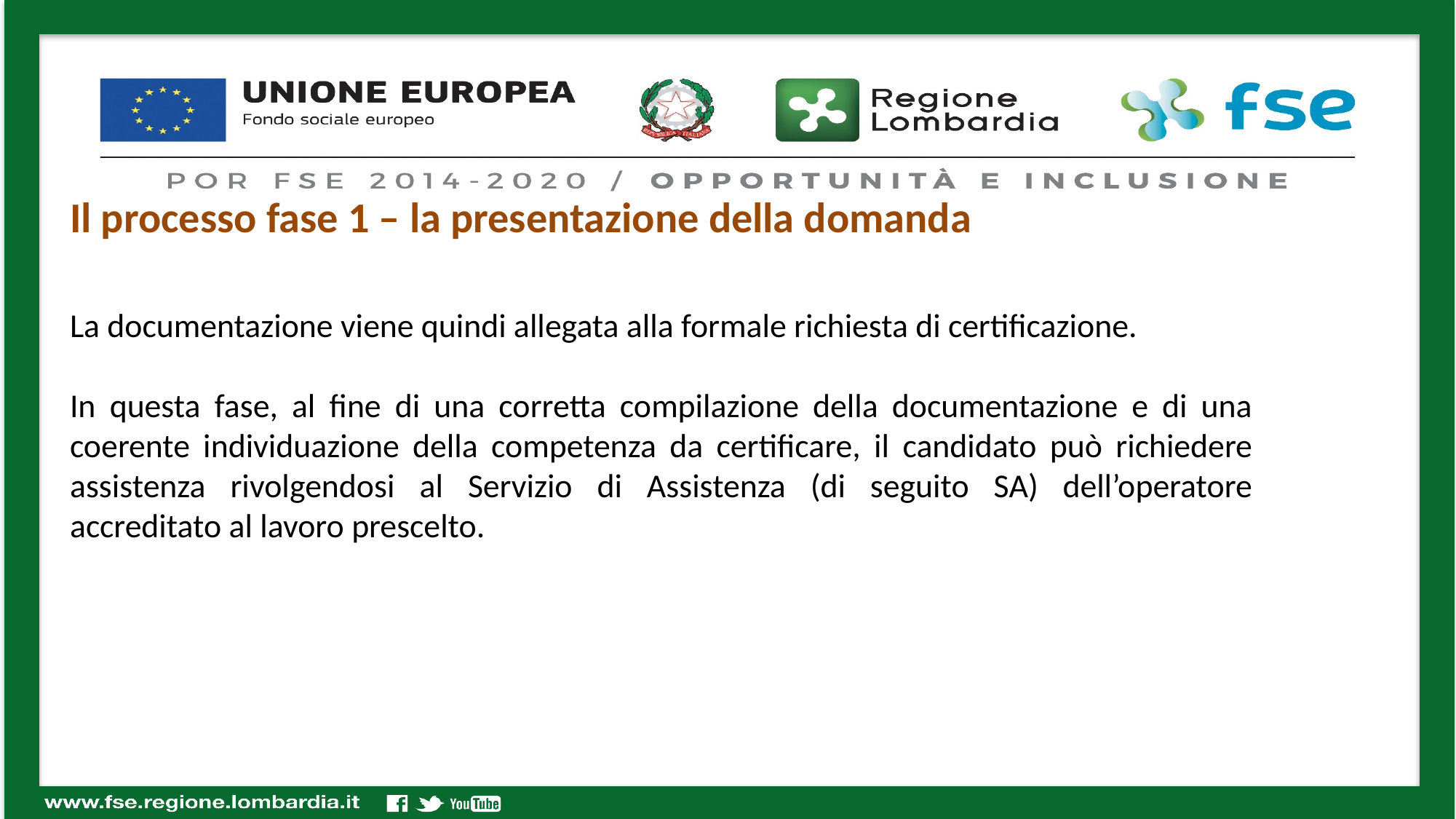

Il processo fase 1 – la presentazione della domanda

La documentazione viene quindi allegata alla formale richiesta di certificazione.

In questa fase, al fine di una corretta compilazione della documentazione e di una coerente individuazione della competenza da certificare, il candidato può richiedere assistenza rivolgendosi al Servizio di Assistenza (di seguito SA) dell’operatore accreditato al lavoro prescelto.